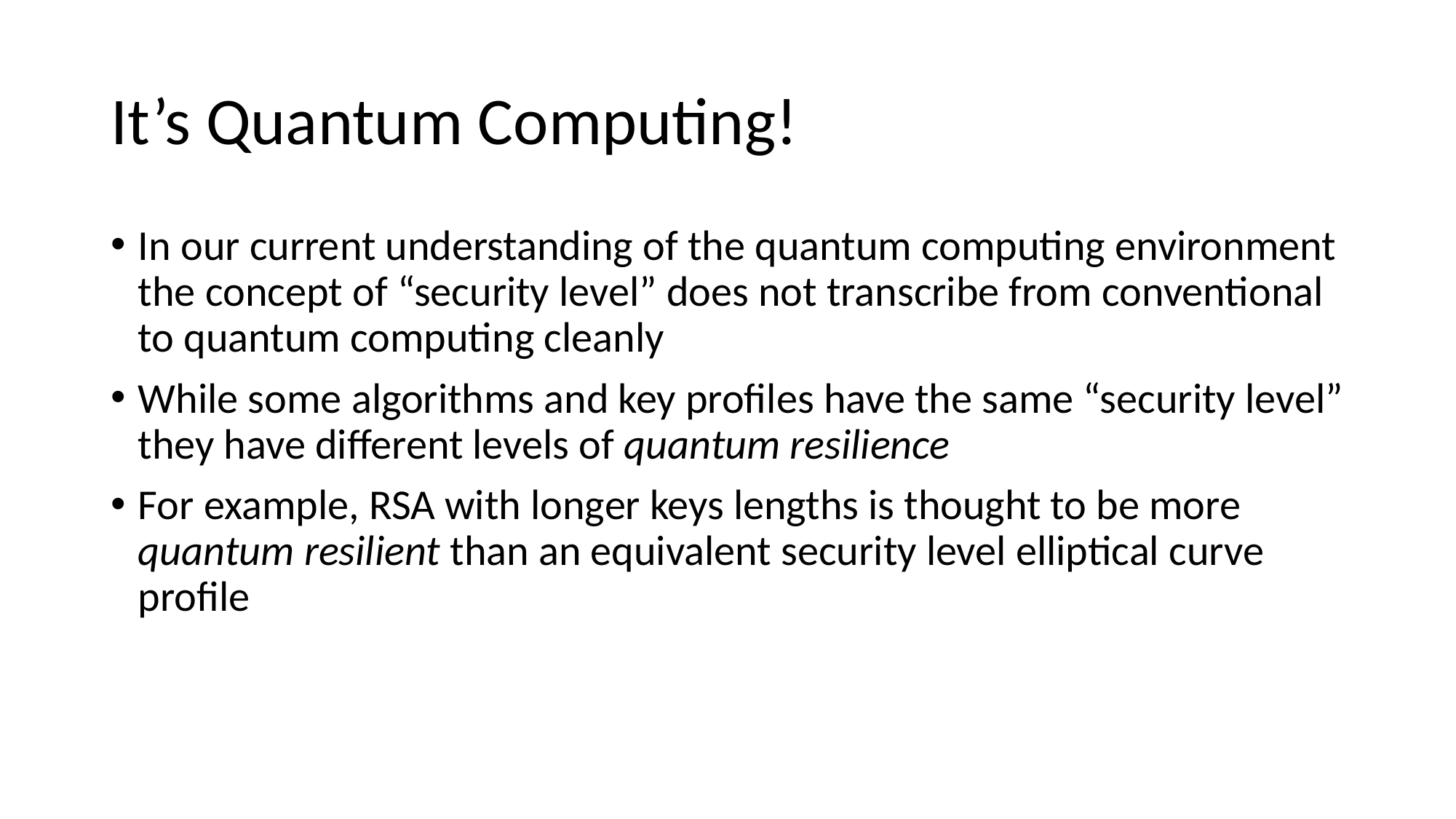

# It’s Quantum Computing!
In our current understanding of the quantum computing environment the concept of “security level” does not transcribe from conventional to quantum computing cleanly
While some algorithms and key profiles have the same “security level” they have different levels of quantum resilience
For example, RSA with longer keys lengths is thought to be more quantum resilient than an equivalent security level elliptical curve profile